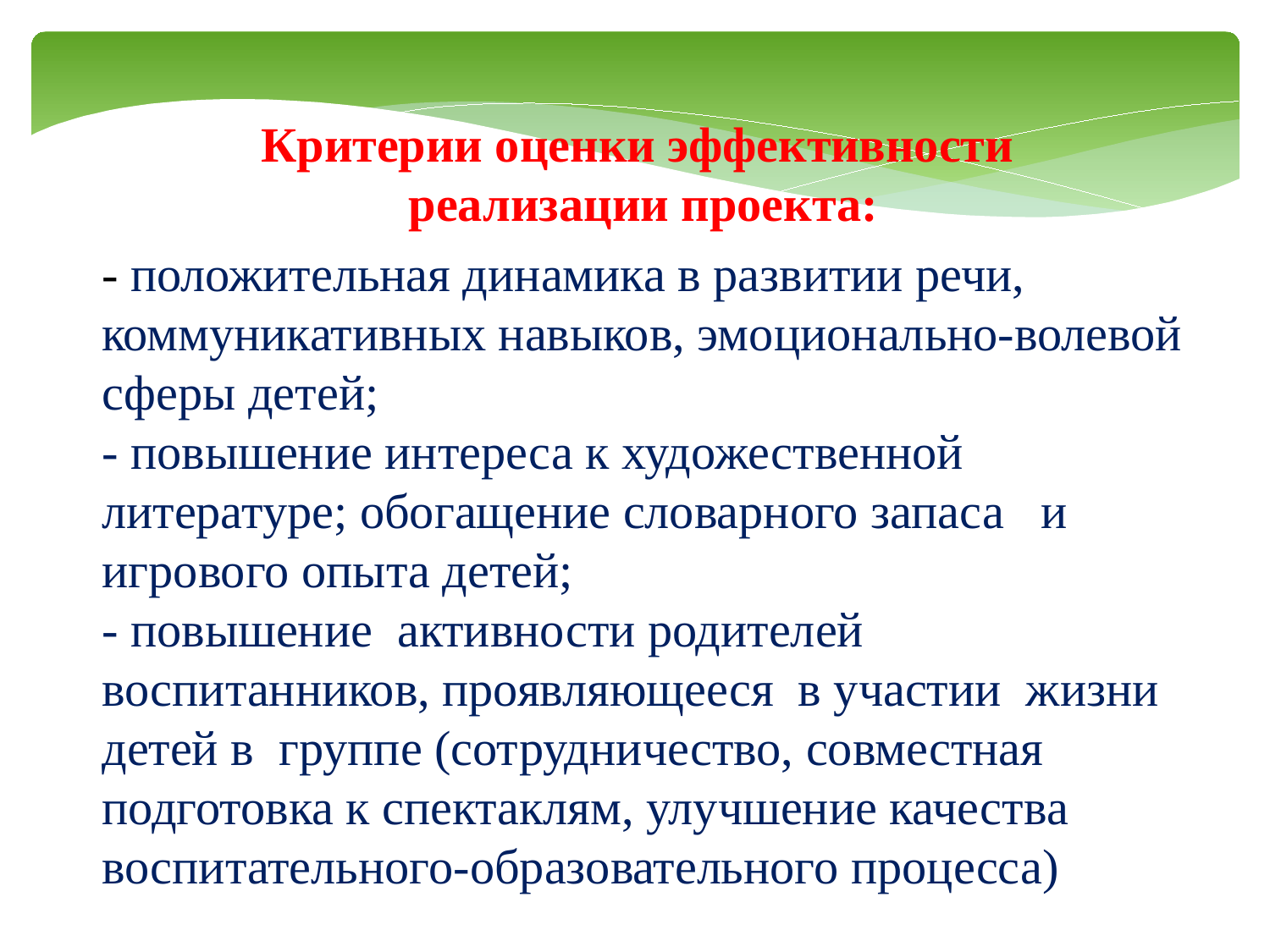

Критерии оценки эффективности
реализации проекта:

- положительная динамика в развитии речи, коммуникативных навыков, эмоционально-волевой сферы детей;
- повышение интереса к художественной литературе; обогащение словарного запаса   и игрового опыта детей;
- повышение  активности родителей воспитанников, проявляющееся  в участии  жизни детей в  группе (сотрудничество, совместная подготовка к спектаклям, улучшение качества воспитательного-образовательного процесса)